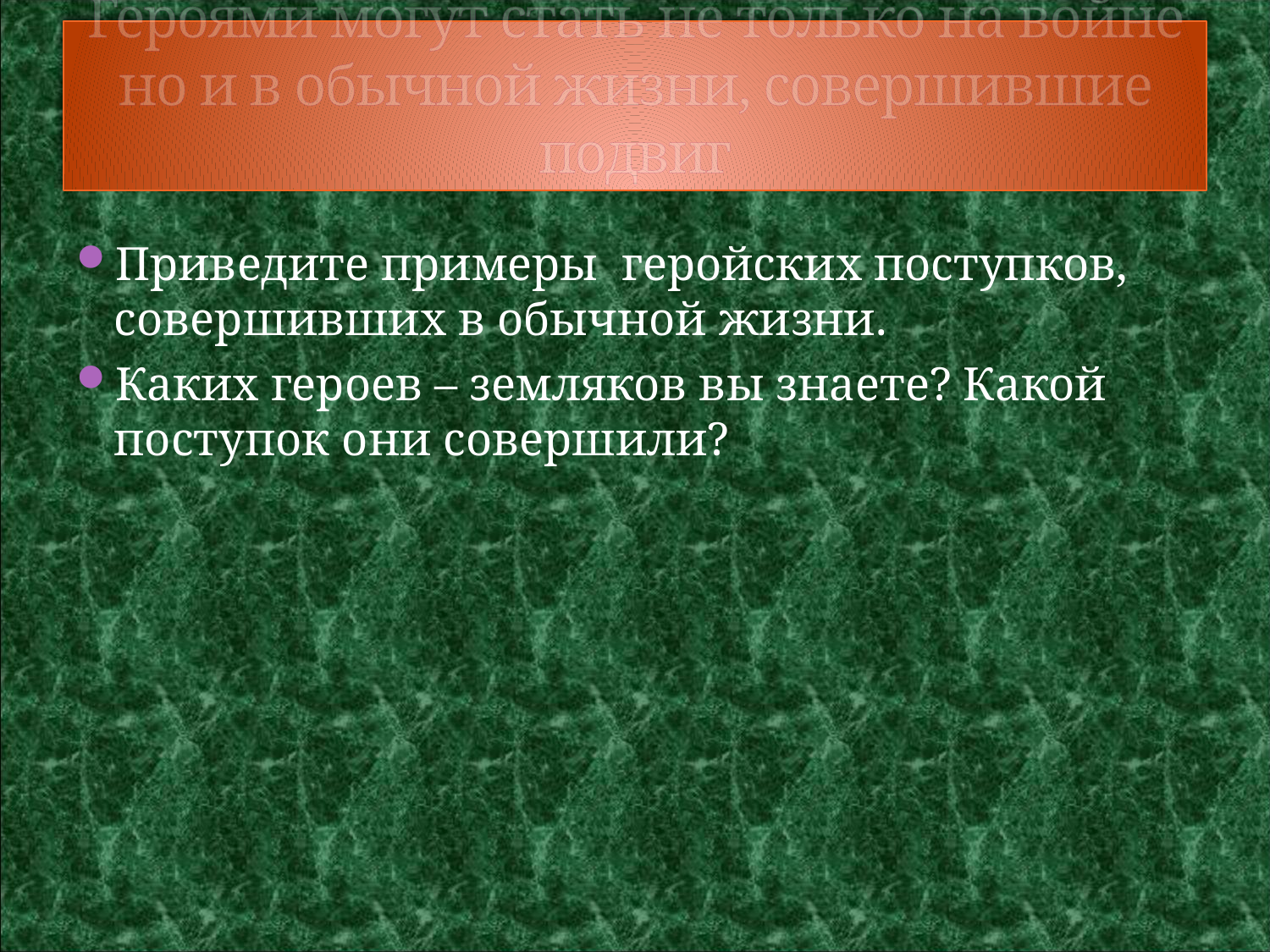

# Героями могут стать не только на войне но и в обычной жизни, совершившие подвиг
Приведите примеры  геройских поступков, совершивших в обычной жизни.
Каких героев – земляков вы знаете? Какой поступок они совершили?